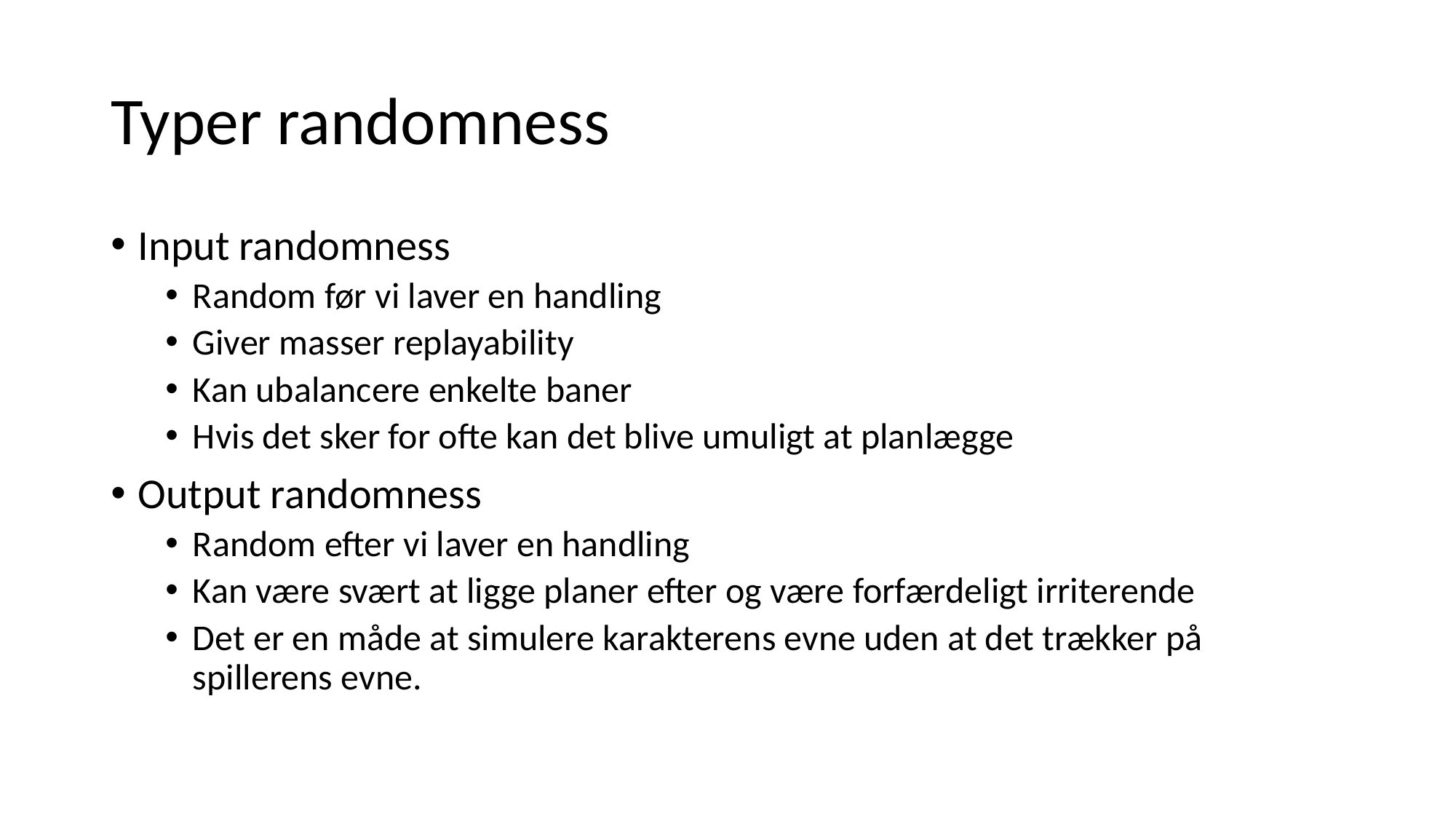

# Typer randomness
Input randomness
Random før vi laver en handling
Giver masser replayability
Kan ubalancere enkelte baner
Hvis det sker for ofte kan det blive umuligt at planlægge
Output randomness
Random efter vi laver en handling
Kan være svært at ligge planer efter og være forfærdeligt irriterende
Det er en måde at simulere karakterens evne uden at det trækker på spillerens evne.